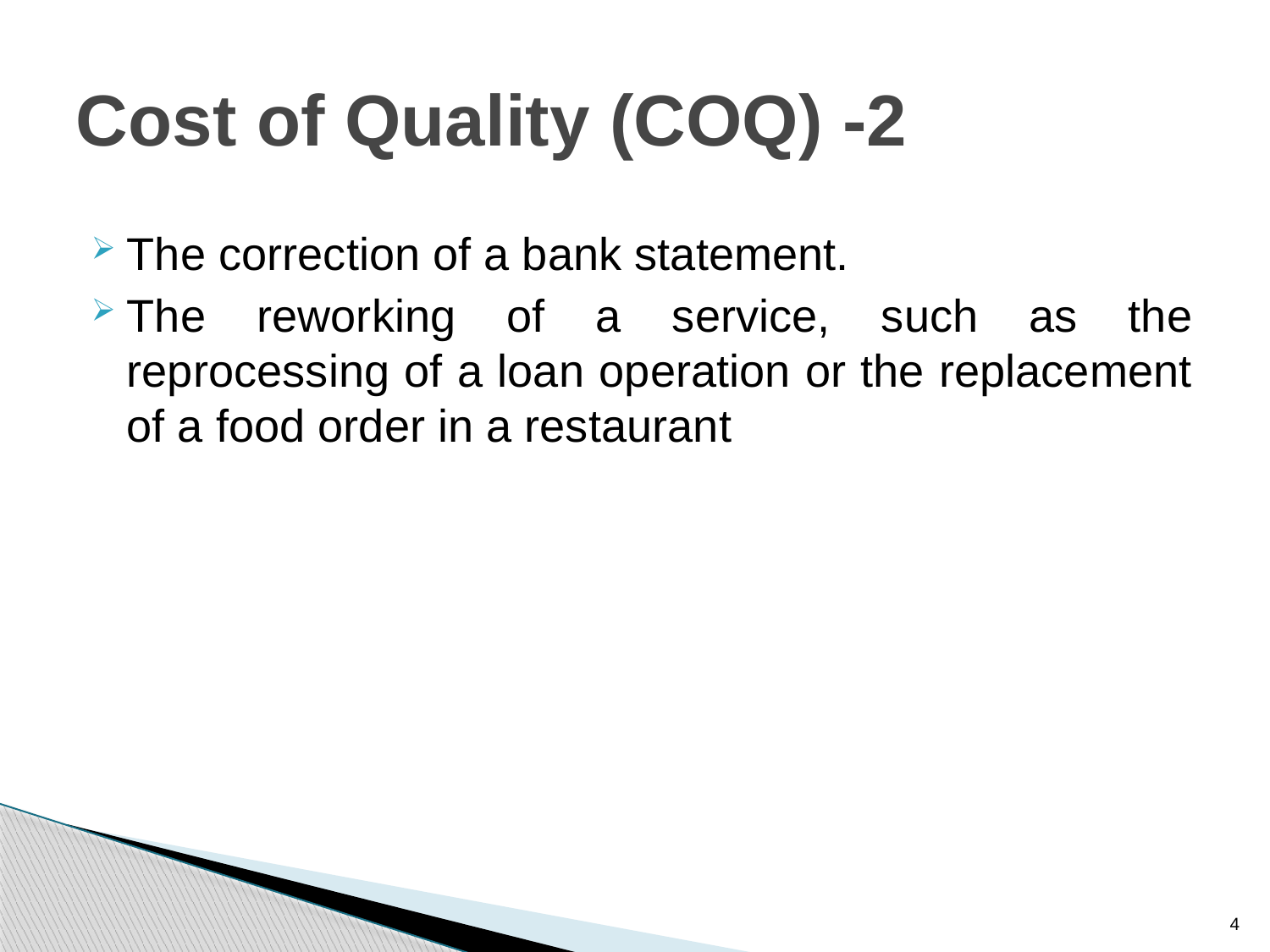

# Cost of Quality (COQ) -2
The correction of a bank statement.
The reworking of a service, such as the reprocessing of a loan operation or the replacement of a food order in a restaurant
4